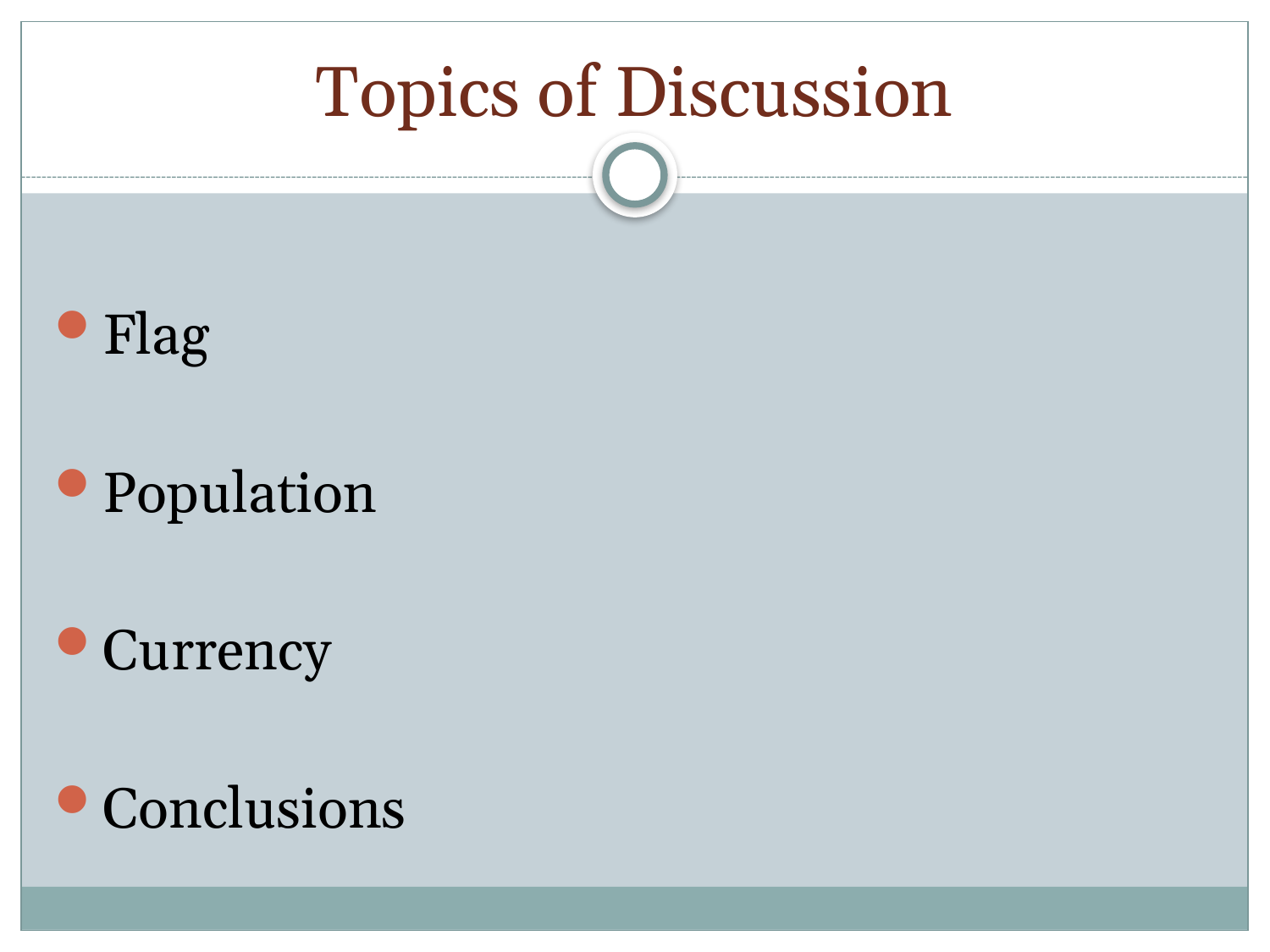

# Topics of Discussion

Flag

Population

Currency

Conclusions